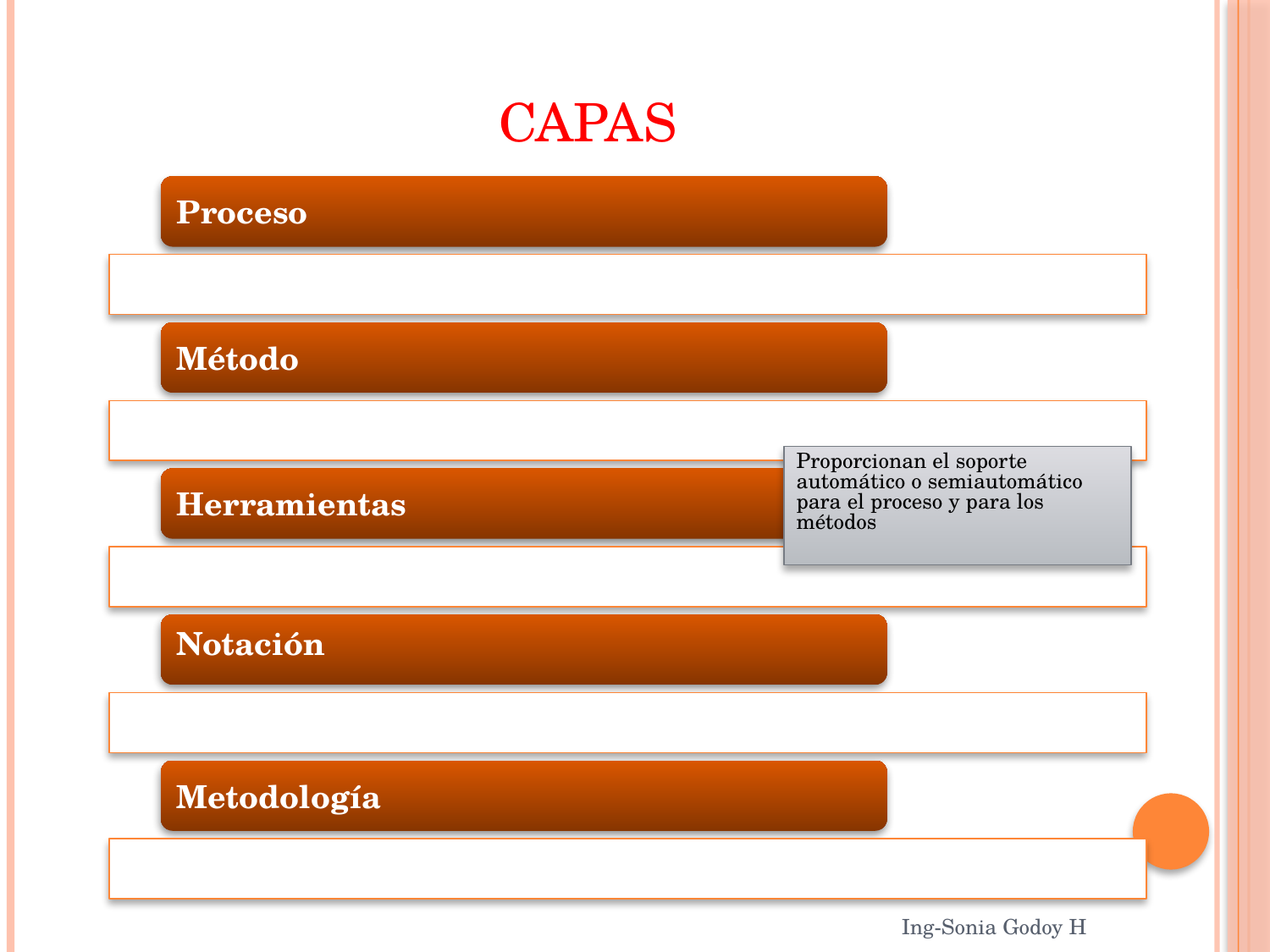

# CAPAS
Proceso
Herramientas
Metodología
Método
Notación
Proporcionan el soporte automático o semiautomático para el proceso y para los métodos

Ing-Sonia Godoy H